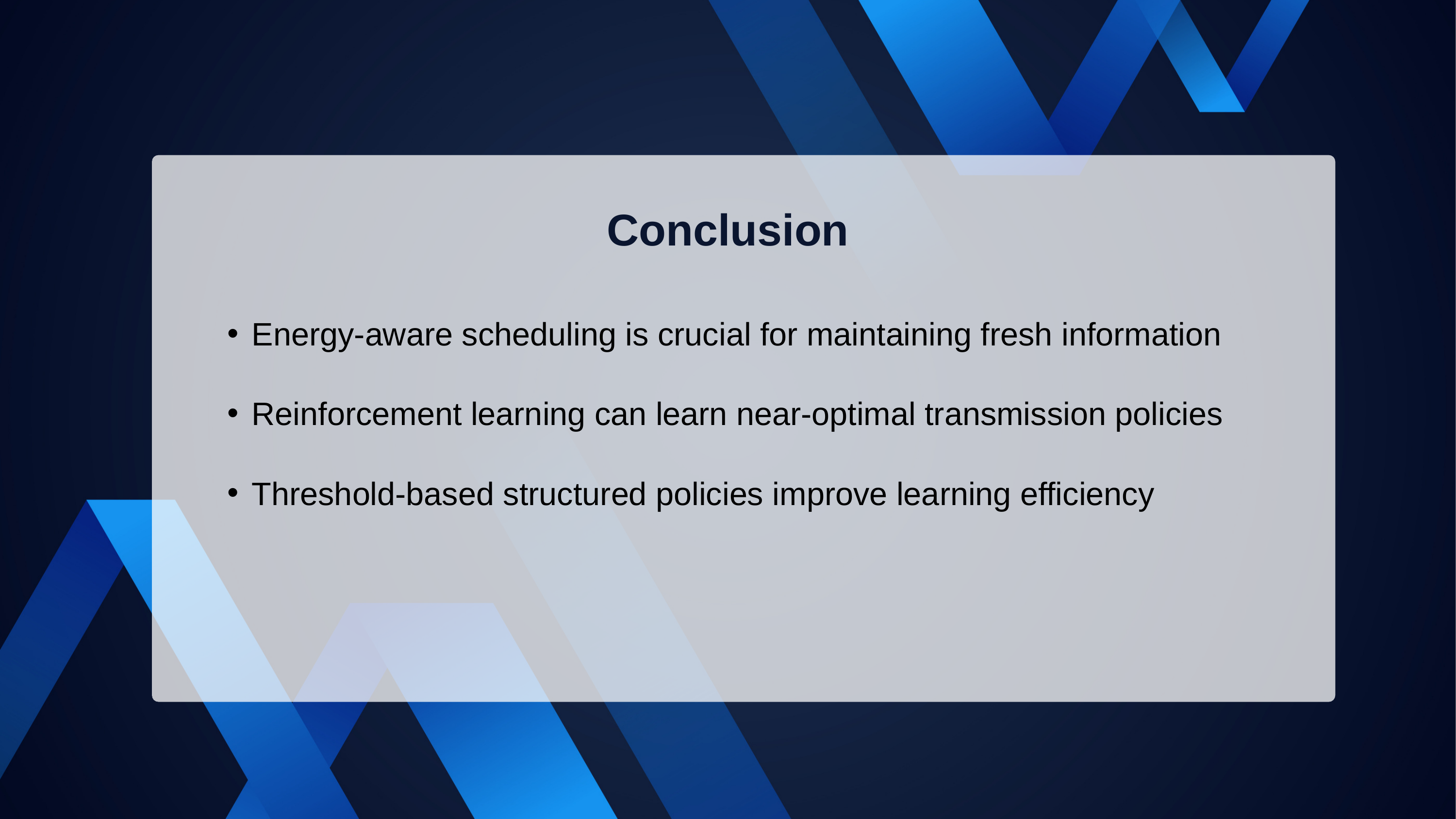

Conclusion
Energy-aware scheduling is crucial for maintaining fresh information

Reinforcement learning can learn near-optimal transmission policies

Threshold-based structured policies improve learning efficiency